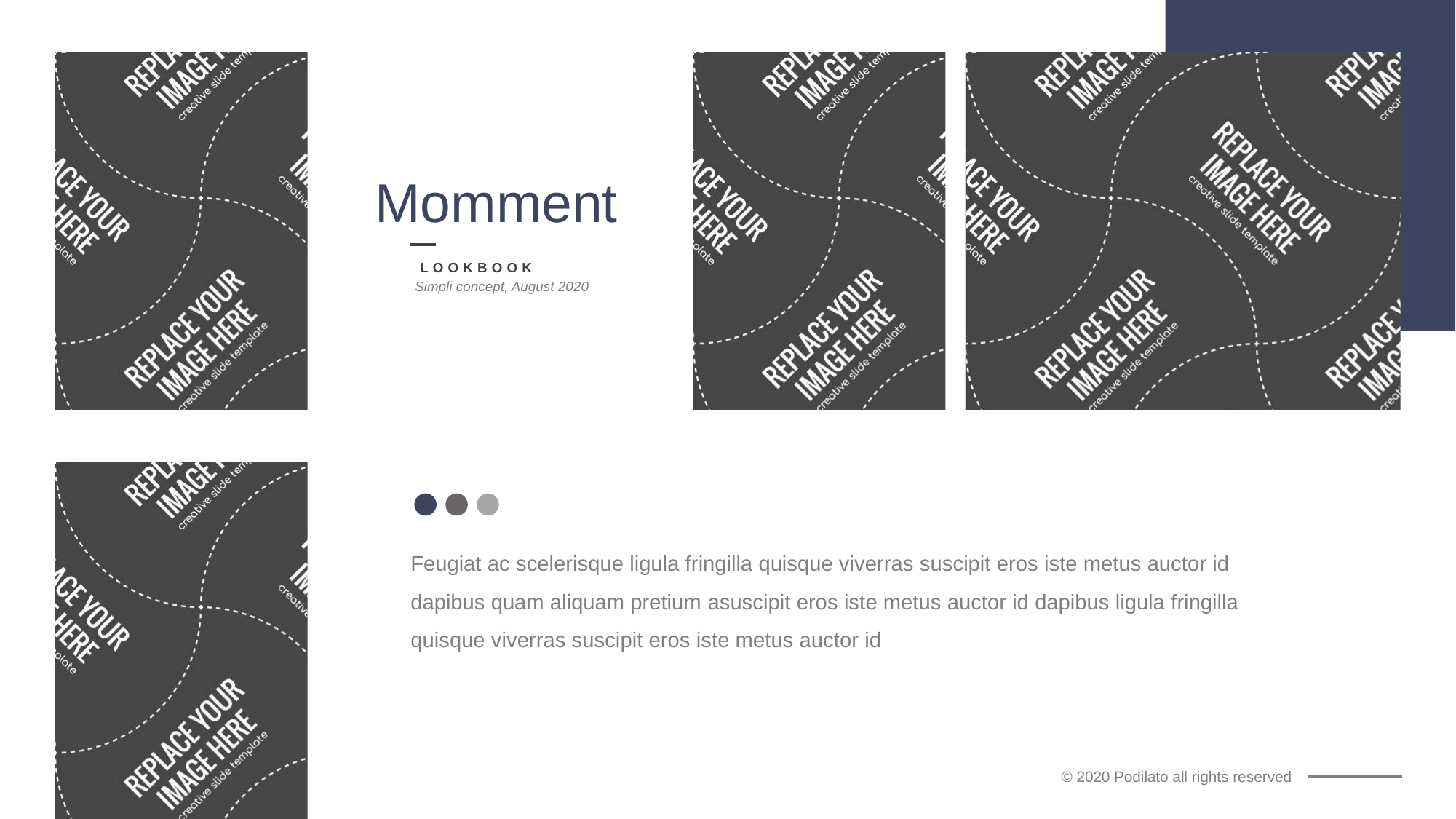

Momment
LOOKBOOK
Simpli concept, August 2020

Feugiat ac scelerisque ligula fringilla quisque viverras suscipit eros iste metus auctor id dapibus quam aliquam pretium asuscipit eros iste metus auctor id dapibus ligula fringilla quisque viverras suscipit eros iste metus auctor id
© 2020 Podilato all rights reserved